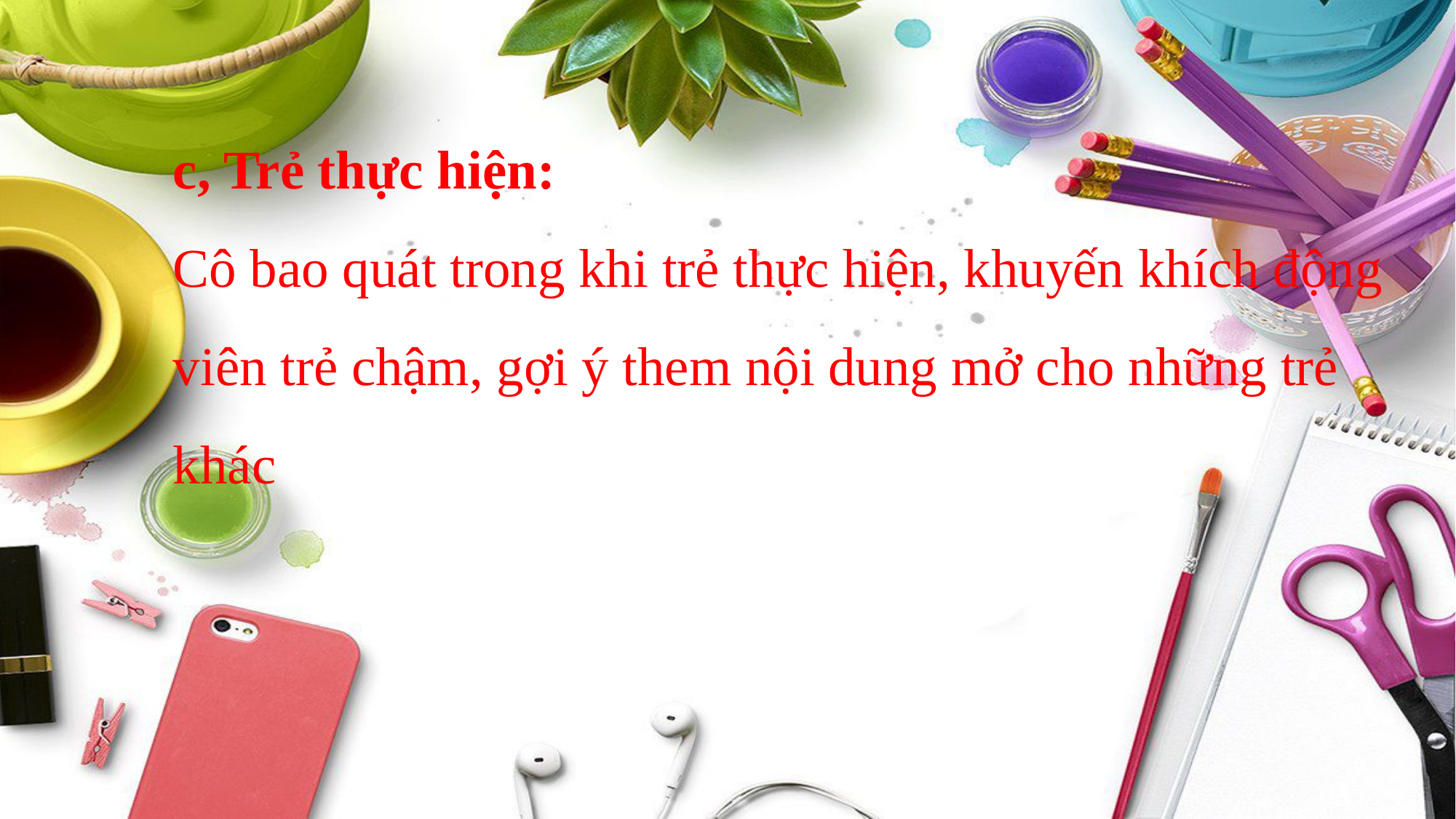

# c, Trẻ thực hiện: Cô bao quát trong khi trẻ thực hiện, khuyến khích động viên trẻ chậm, gợi ý them nội dung mở cho những trẻ khác